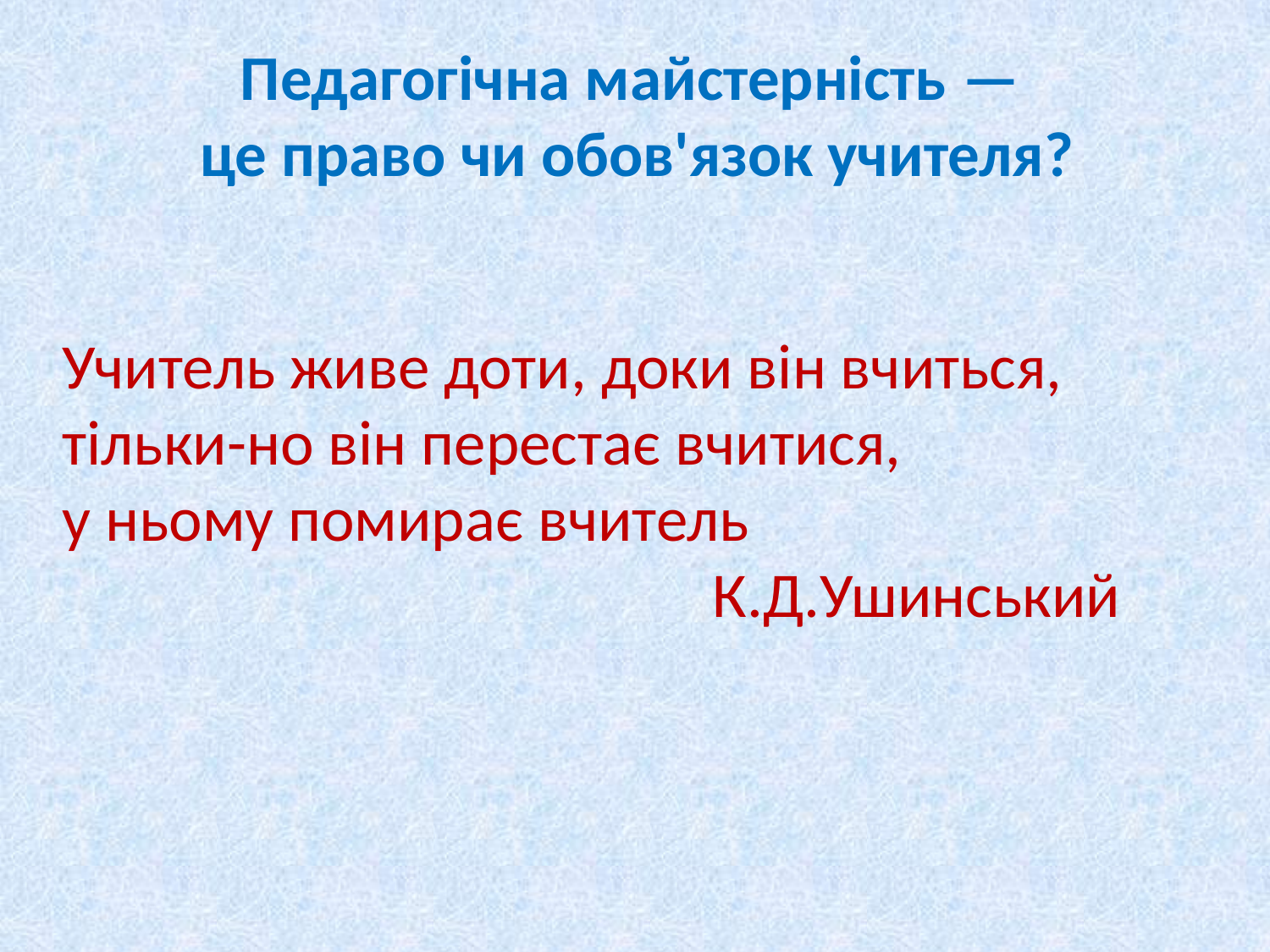

Педагогічна майстерність —
 це право чи обов'язок учителя?

Учитель живе доти, доки він вчиться,
тільки-но він перестає вчитися,
у ньому помирає вчитель
                                     К.Д.Ушинський